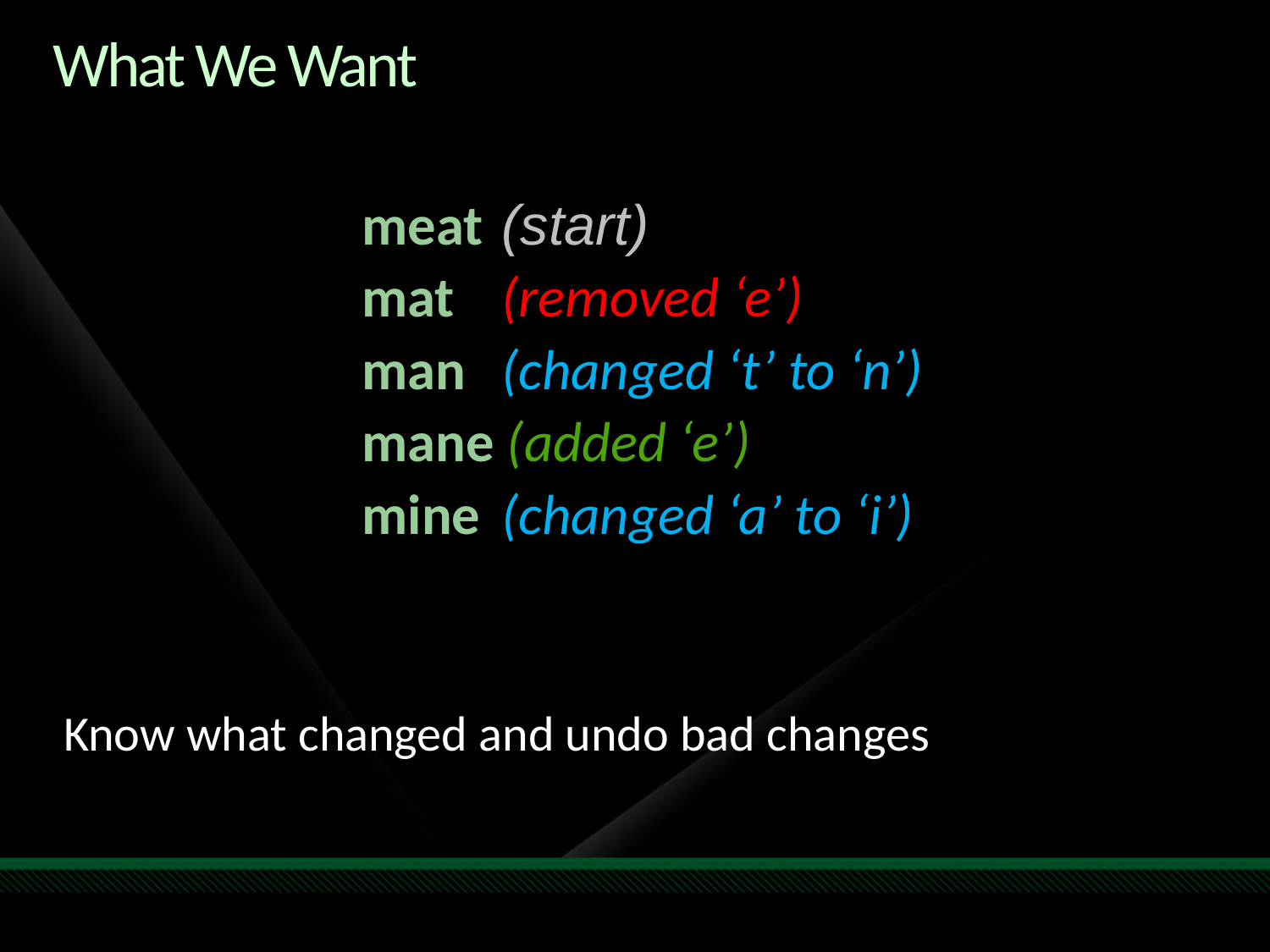

# What We Want
			meat	 (start)
 			mat 	 (removed ‘e’)
			man	 (changed ‘t’ to ‘n’)
			mane (added ‘e’)
			mine	 (changed ‘a’ to ‘i’)
Know what changed and undo bad changes